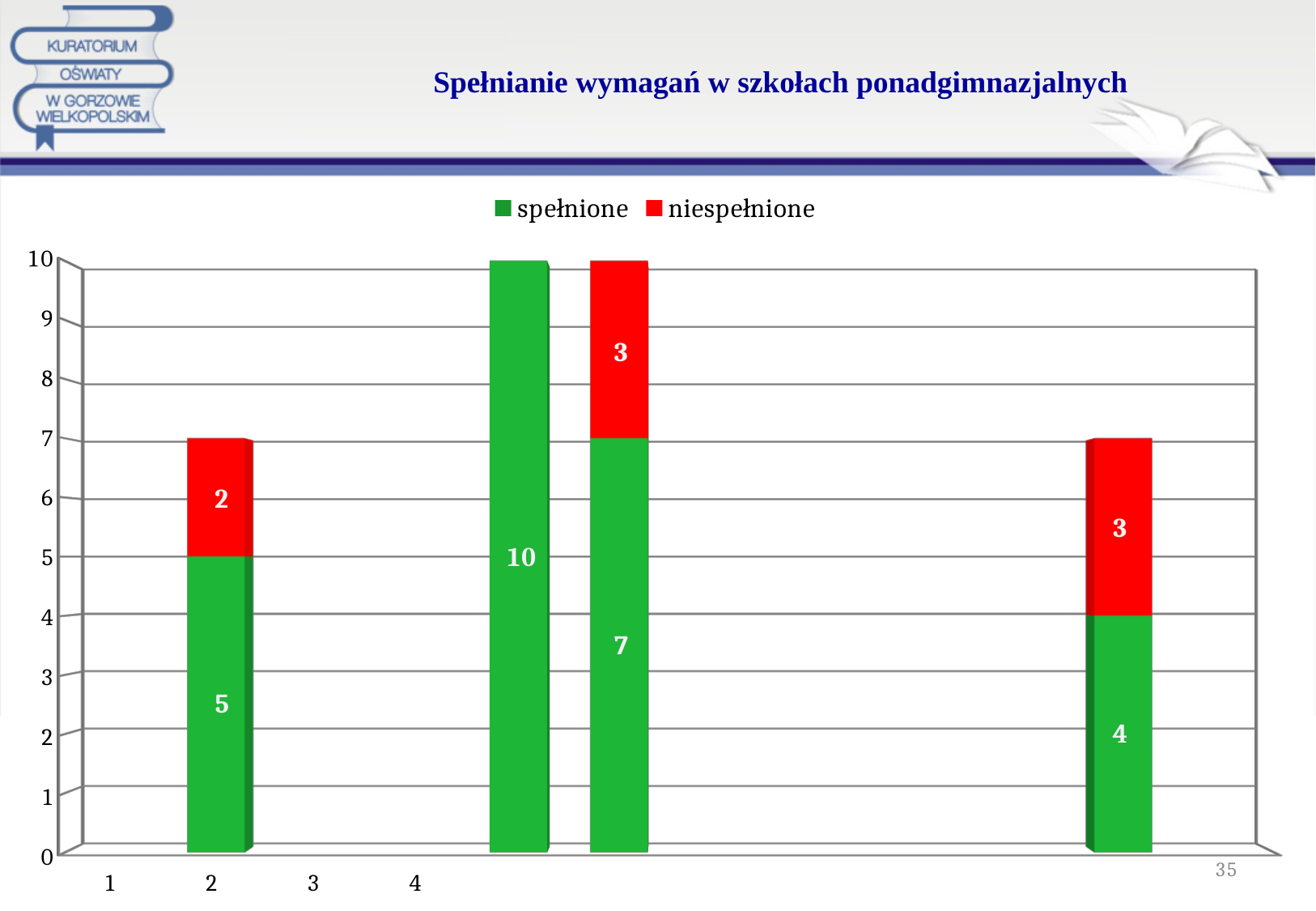

# Spełnianie wymagań w szkołach ponadgimnazjalnych

[unsupported chart]

35